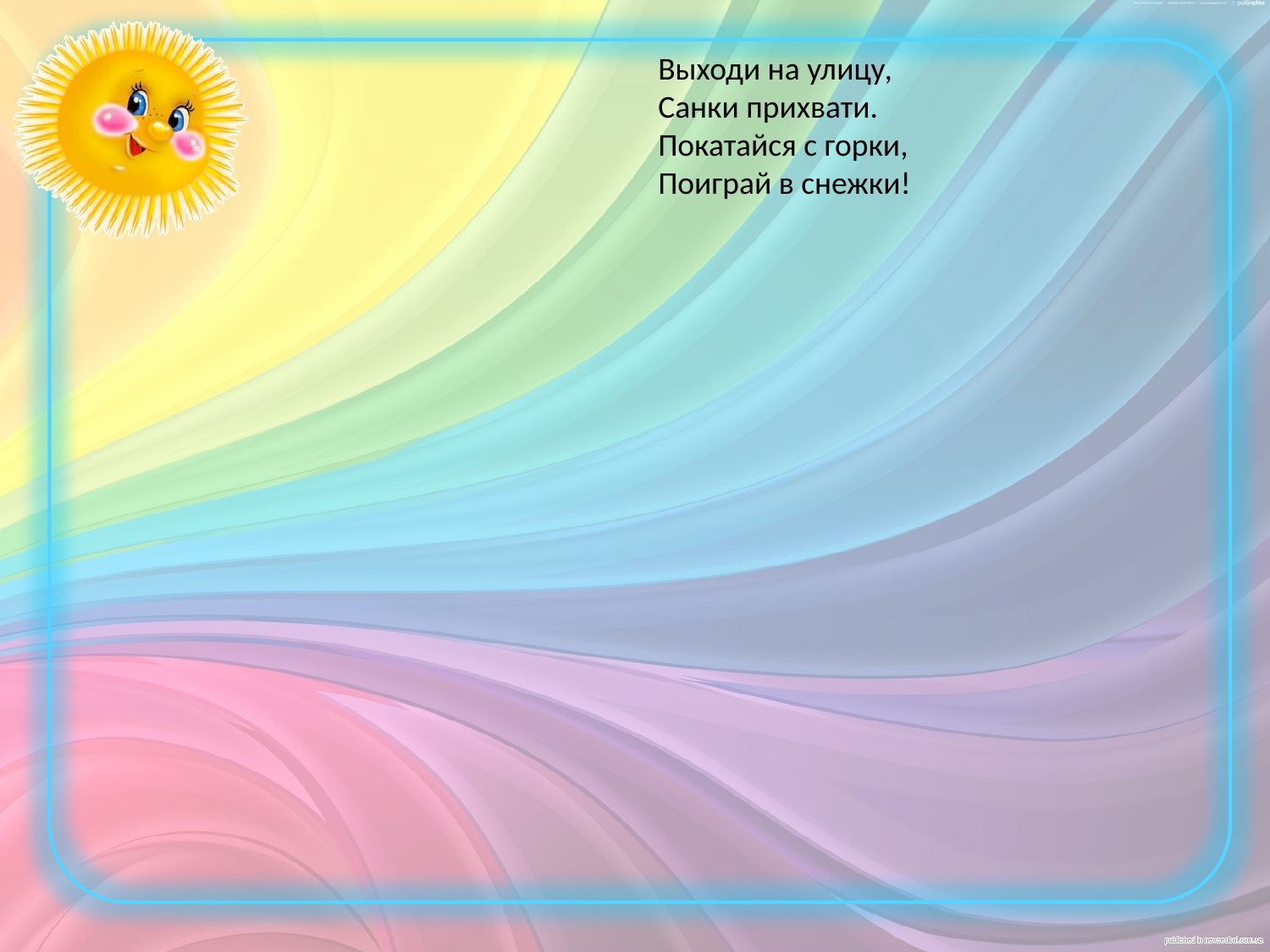

Выходи на улицу,
Санки прихвати.
Покатайся с горки,
Поиграй в снежки!